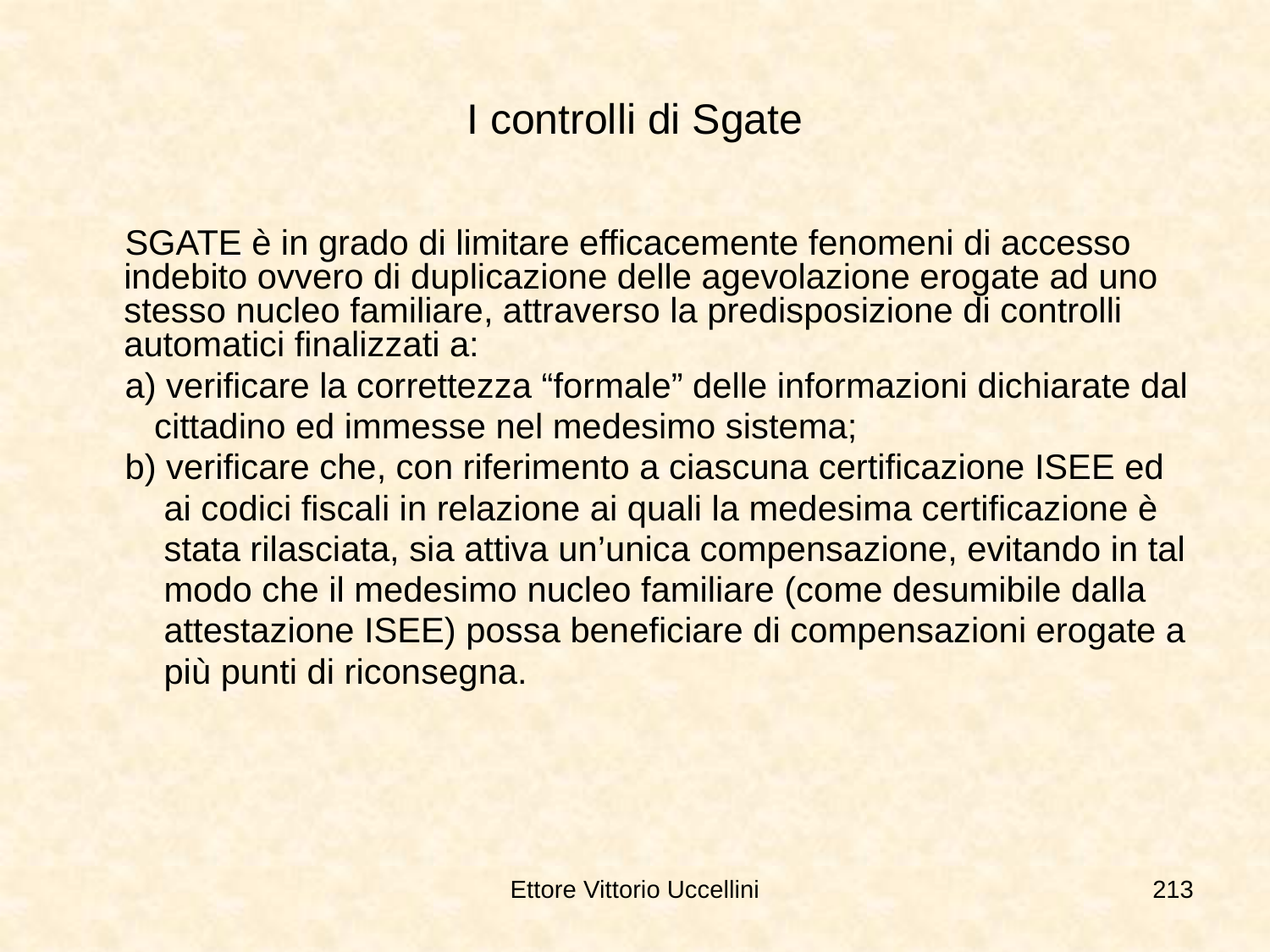

# I controlli di Sgate
     SGATE è in grado di limitare efficacemente fenomeni di accesso indebito ovvero di duplicazione delle agevolazione erogate ad uno stesso nucleo familiare, attraverso la predisposizione di controlli automatici finalizzati a:
     a) verificare la correttezza “formale” delle informazioni dichiarate dal
        cittadino ed immesse nel medesimo sistema;
     b) verificare che, con riferimento a ciascuna certificazione ISEE ed
         ai codici fiscali in relazione ai quali la medesima certificazione è
         stata rilasciata, sia attiva un’unica compensazione, evitando in tal
         modo che il medesimo nucleo familiare (come desumibile dalla
         attestazione ISEE) possa beneficiare di compensazioni erogate a
         più punti di riconsegna.

Ettore Vittorio Uccellini
213